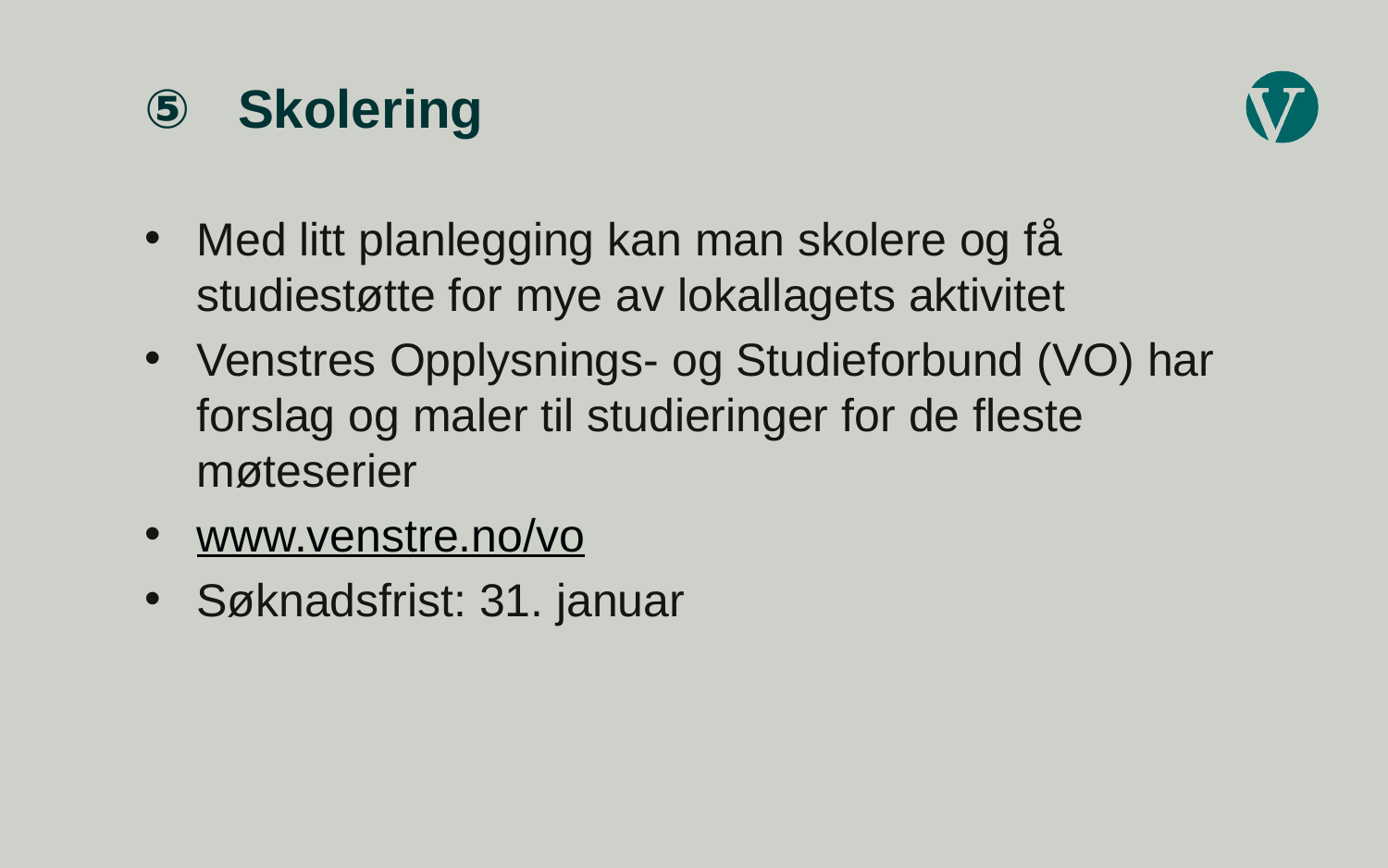

# Skolering
Med litt planlegging kan man skolere og få studiestøtte for mye av lokallagets aktivitet
Venstres Opplysnings- og Studieforbund (VO) har forslag og maler til studieringer for de fleste møteserier
www.venstre.no/vo
Søknadsfrist: 31. januar